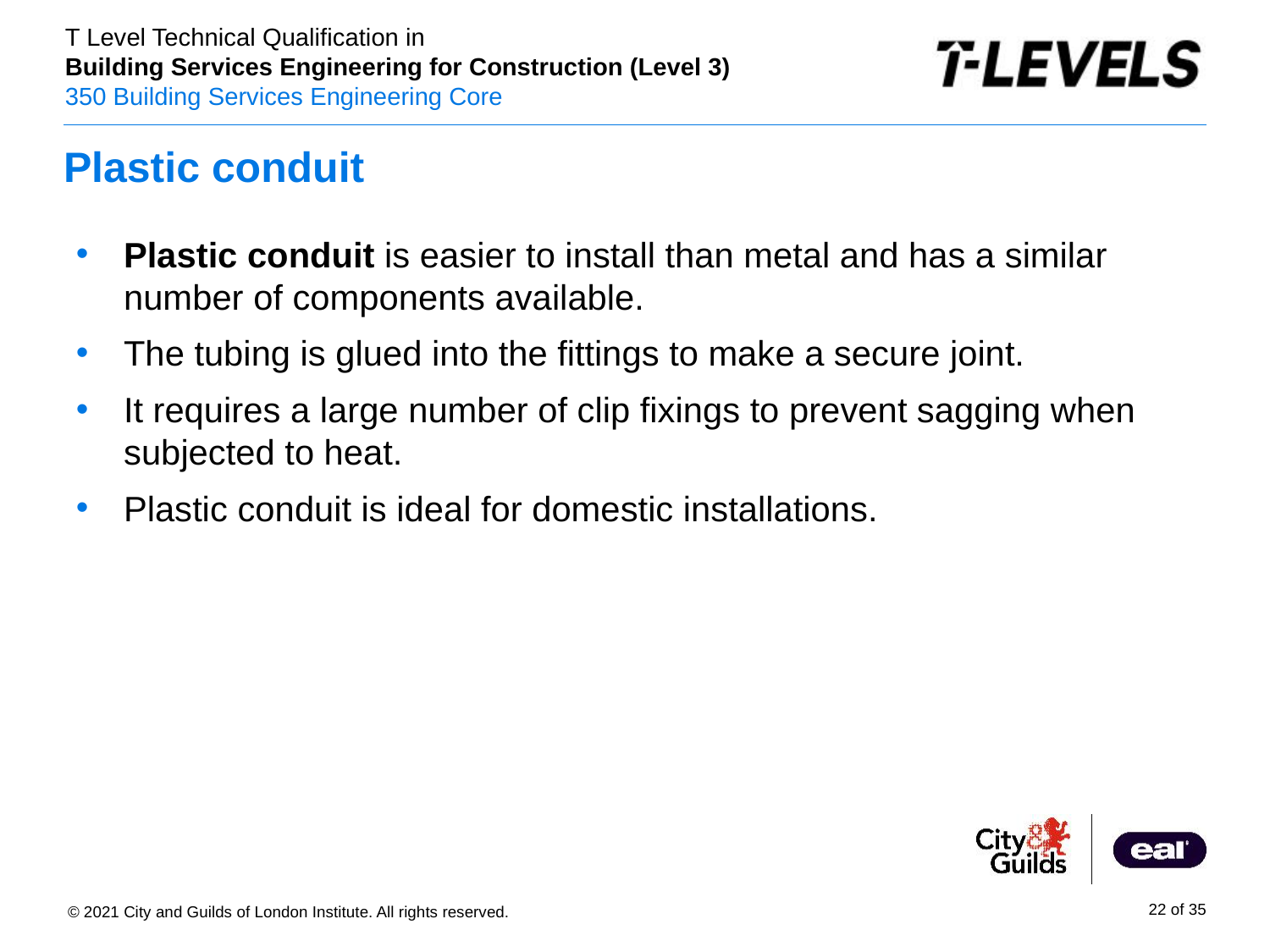

# Plastic conduit
Plastic conduit is easier to install than metal and has a similar number of components available.
The tubing is glued into the fittings to make a secure joint.
It requires a large number of clip fixings to prevent sagging when subjected to heat.
Plastic conduit is ideal for domestic installations.